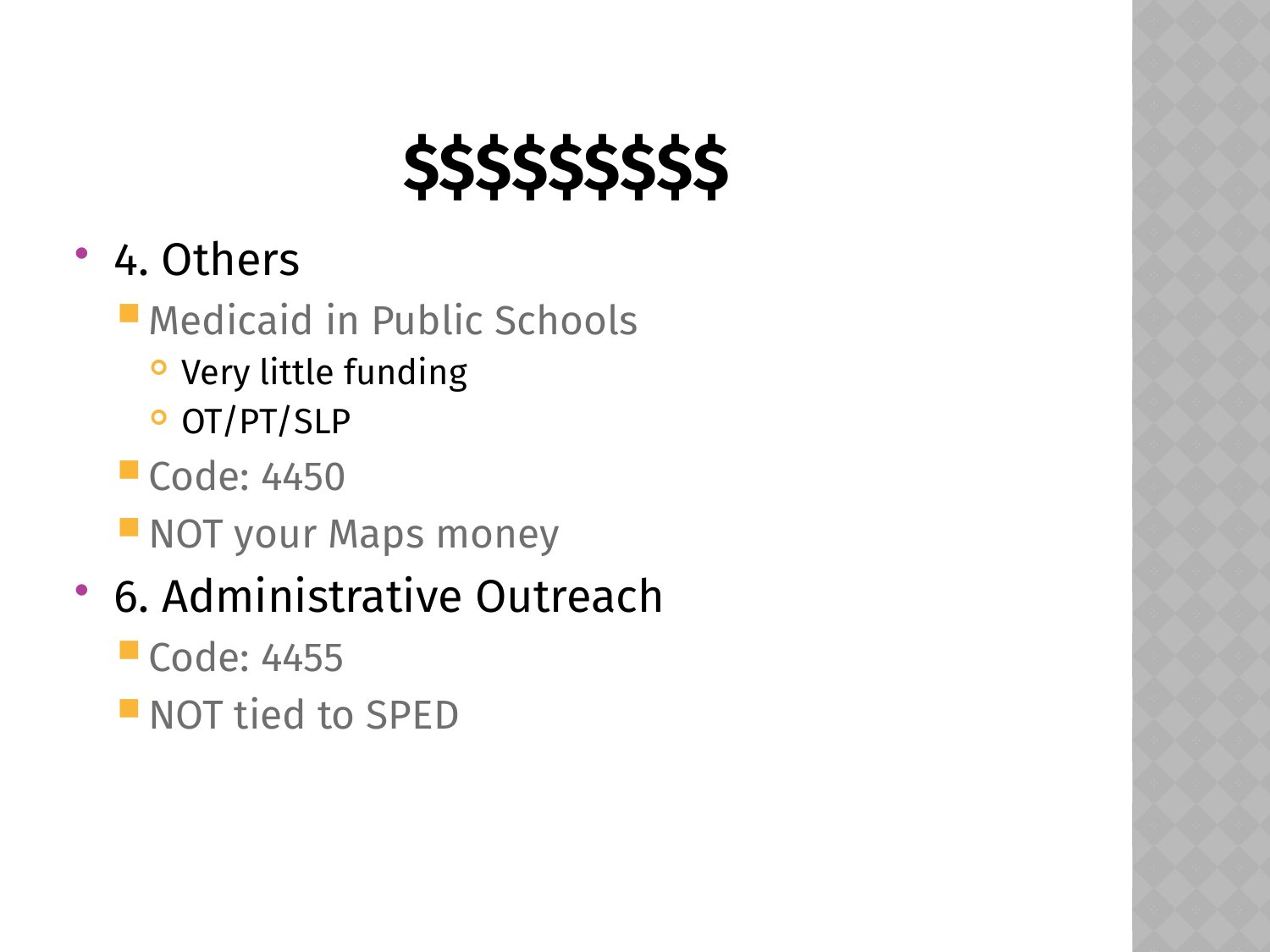

# $$$$$$$$$
4. Others
Medicaid in Public Schools
Very little funding
OT/PT/SLP
Code: 4450
NOT your Maps money
6. Administrative Outreach
Code: 4455
NOT tied to SPED